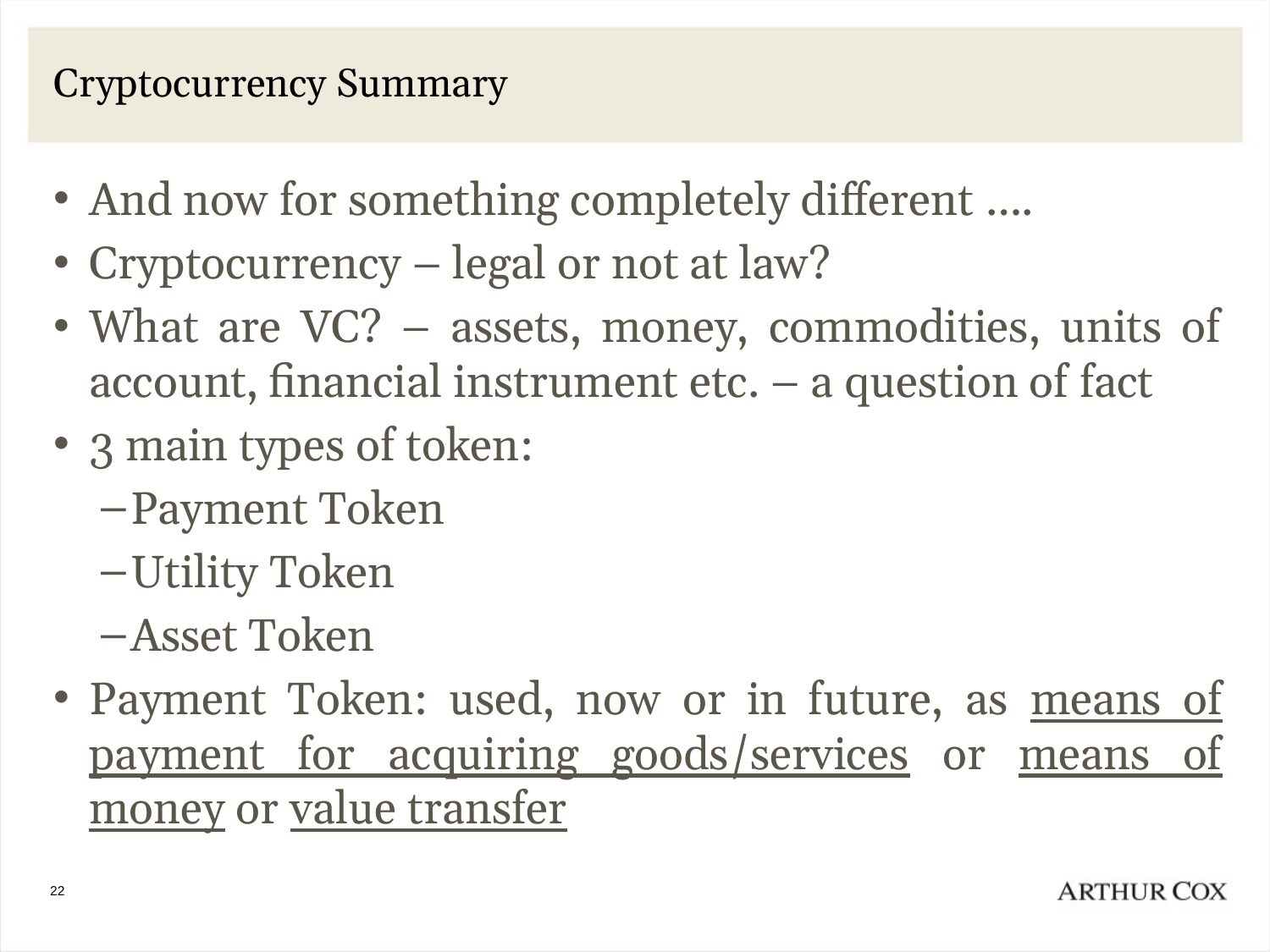

# Cryptocurrency Summary
And now for something completely different ….
Cryptocurrency – legal or not at law?
What are VC? – assets, money, commodities, units of account, financial instrument etc. – a question of fact
3 main types of token:
Payment Token
Utility Token
Asset Token
Payment Token: used, now or in future, as means of payment for acquiring goods/services or means of money or value transfer

22